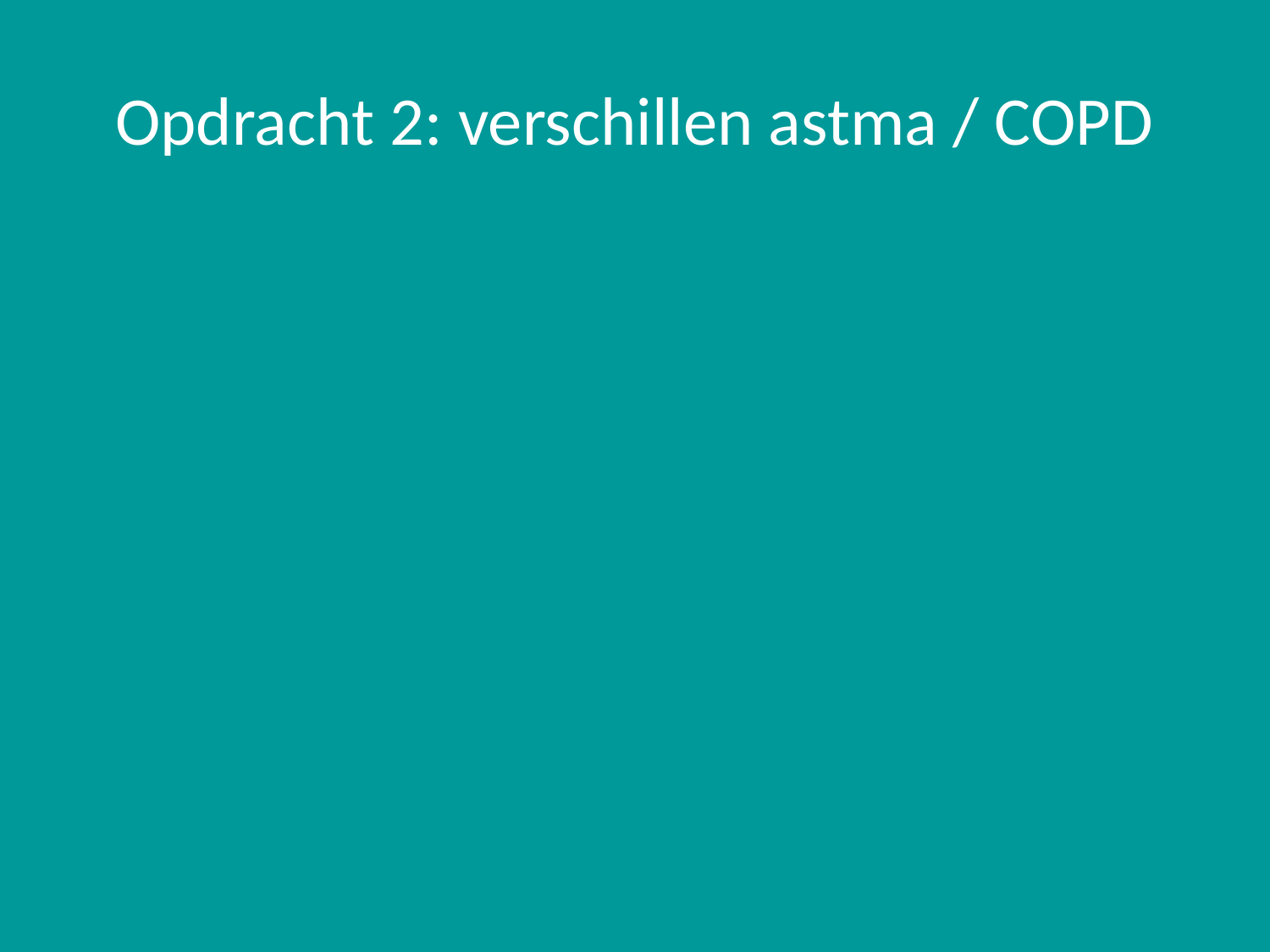

# Opdracht 2: verschillen astma / COPD